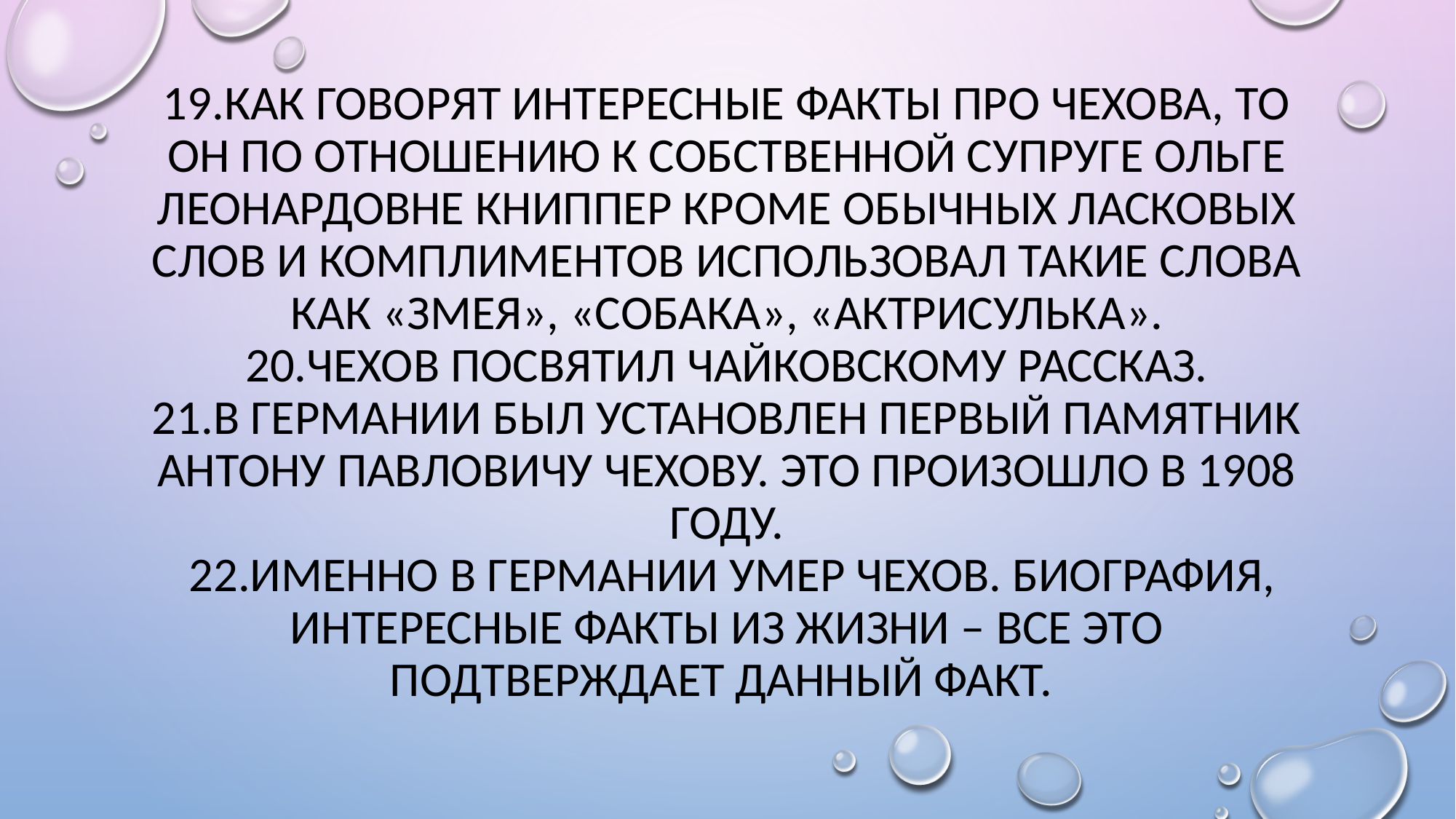

# 19.Как говорят интересные факты про Чехова, то он по отношению к собственной супруге Ольге Леонардовне Книппер кроме обычных ласковых слов и комплиментов использовал такие слова как «змея», «собака», «актрисулька». 20.Чехов посвятил Чайковскому рассказ. 21.В Германии был установлен первый памятник Антону Павловичу Чехову. Это произошло в 1908 году. 22.Именно в Германии умер Чехов. Биография, интересные факты из жизни – все это подтверждает данный факт.